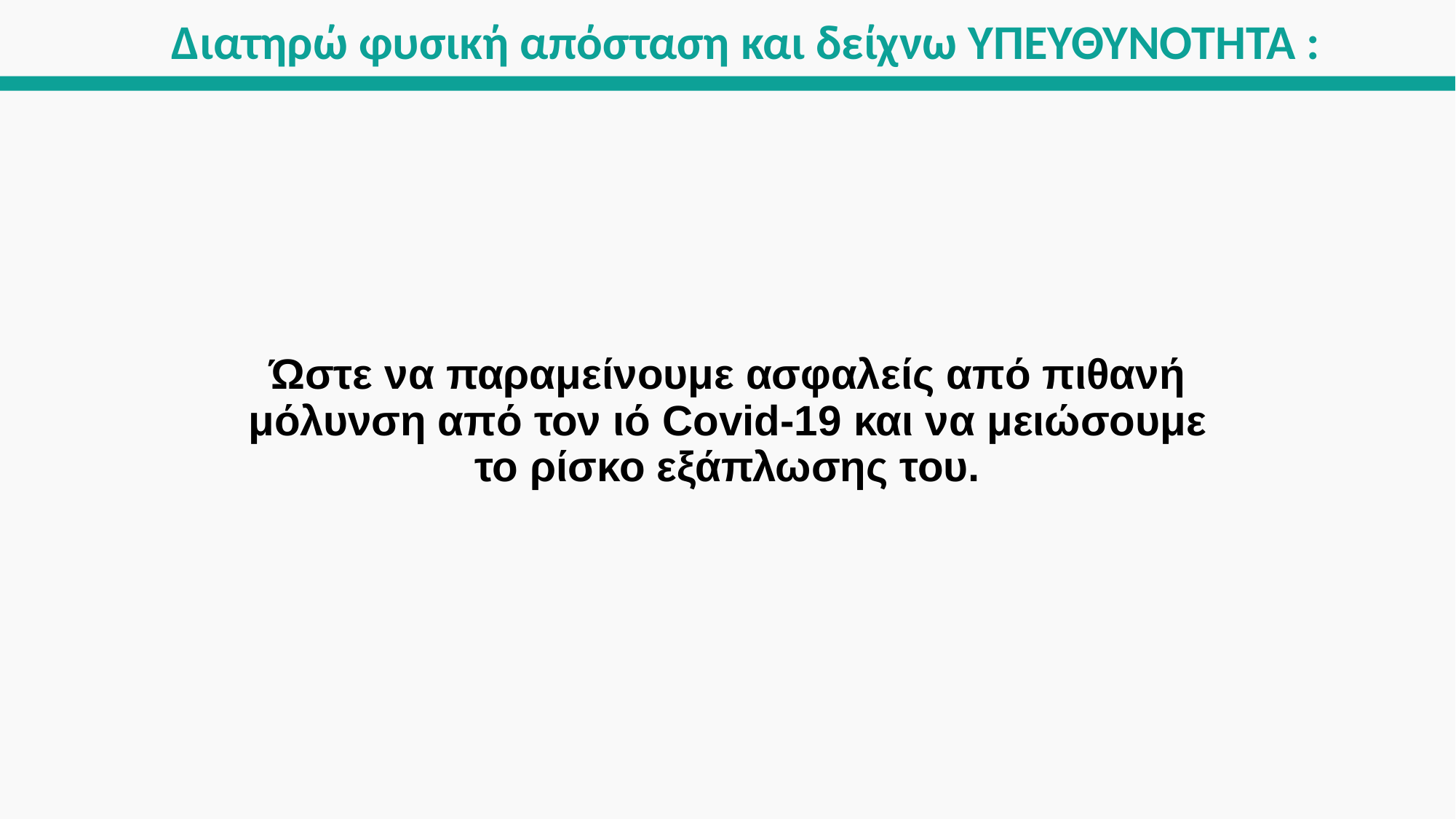

# Διατηρώ φυσική απόσταση και δείχνω ΥΠΕΥΘΥΝΟΤΗΤΑ :
Ώστε να παραμείνουμε ασφαλείς από πιθανή μόλυνση από τον ιό Covid-19 και να μειώσουμε το ρίσκο εξάπλωσης του.